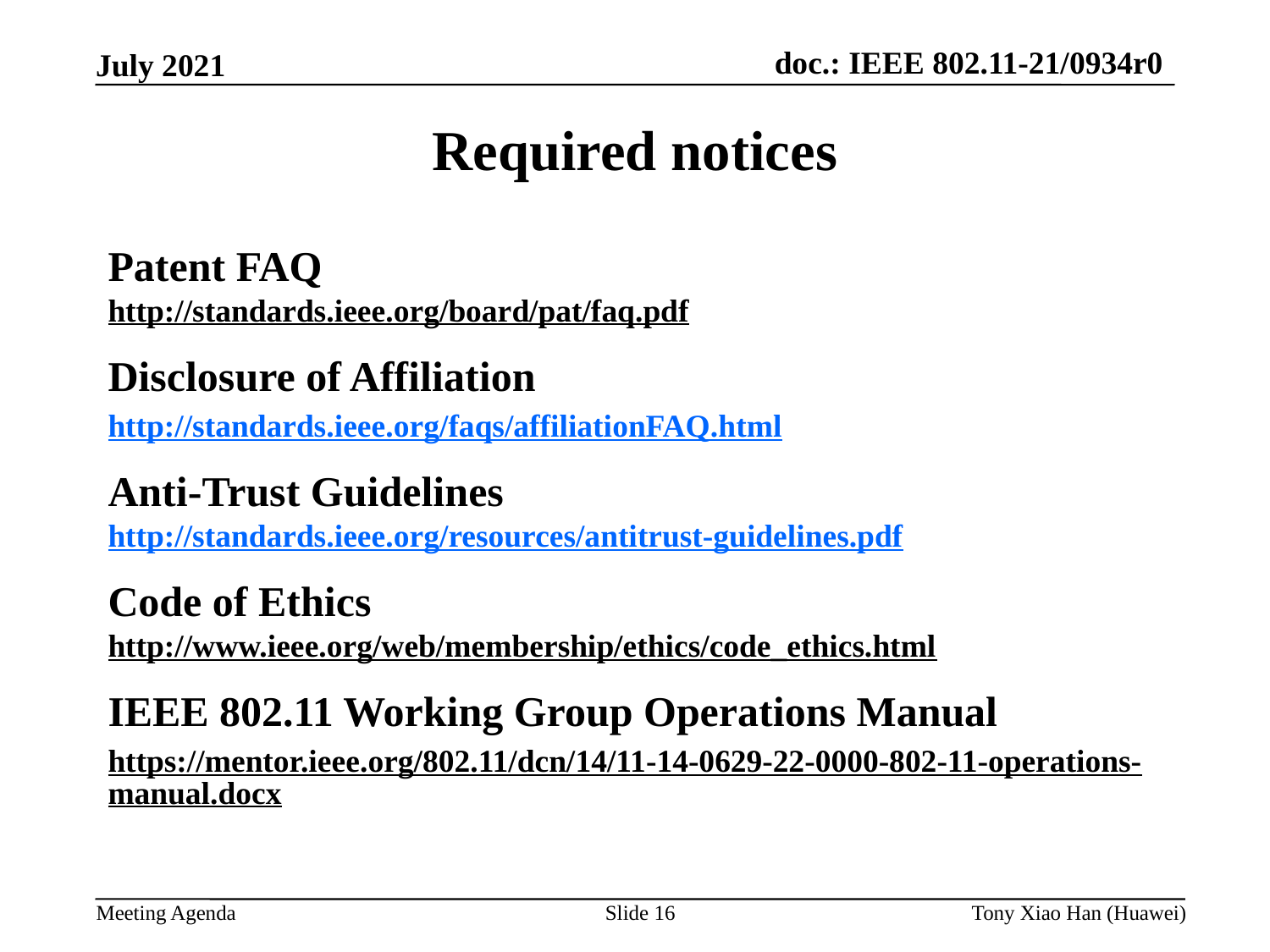

Required notices
Patent FAQ
http://standards.ieee.org/board/pat/faq.pdf
Disclosure of Affiliation
http://standards.ieee.org/faqs/affiliationFAQ.html
Anti-Trust Guidelines
http://standards.ieee.org/resources/antitrust-guidelines.pdf
Code of Ethics
http://www.ieee.org/web/membership/ethics/code_ethics.html
IEEE 802.11 Working Group Operations Manual
https://mentor.ieee.org/802.11/dcn/14/11-14-0629-22-0000-802-11-operations-manual.docx
Slide 16
Tony Xiao Han (Huawei)